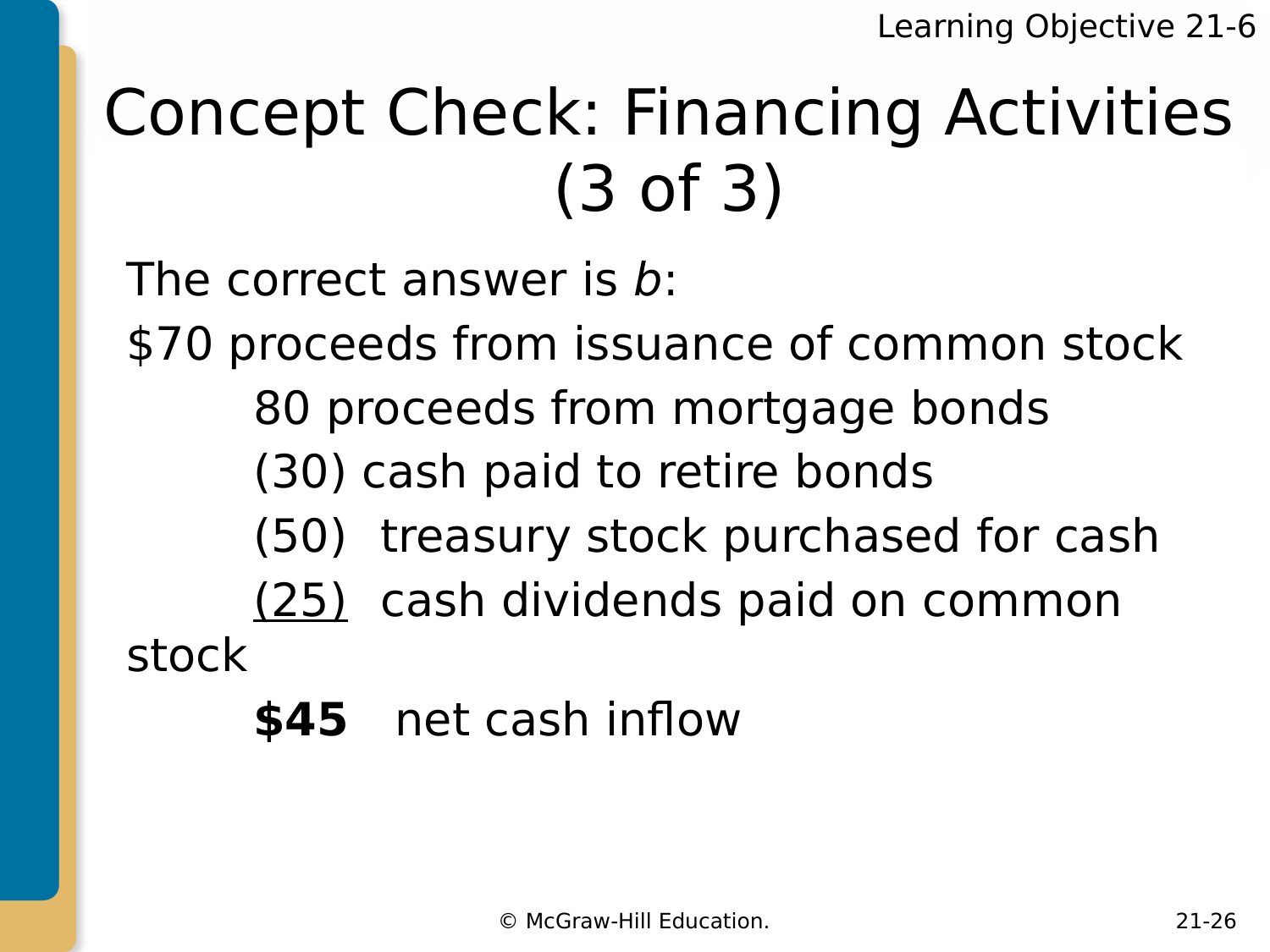

Learning Objective 21-6
# Concept Check: Financing Activities (3 of 3)
The correct answer is b:
$70 proceeds from issuance of common stock
	80 proceeds from mortgage bonds
	(30) cash paid to retire bonds
	(50)	treasury stock purchased for cash
	(25)	cash dividends paid on common stock
	$45	 net cash inflow